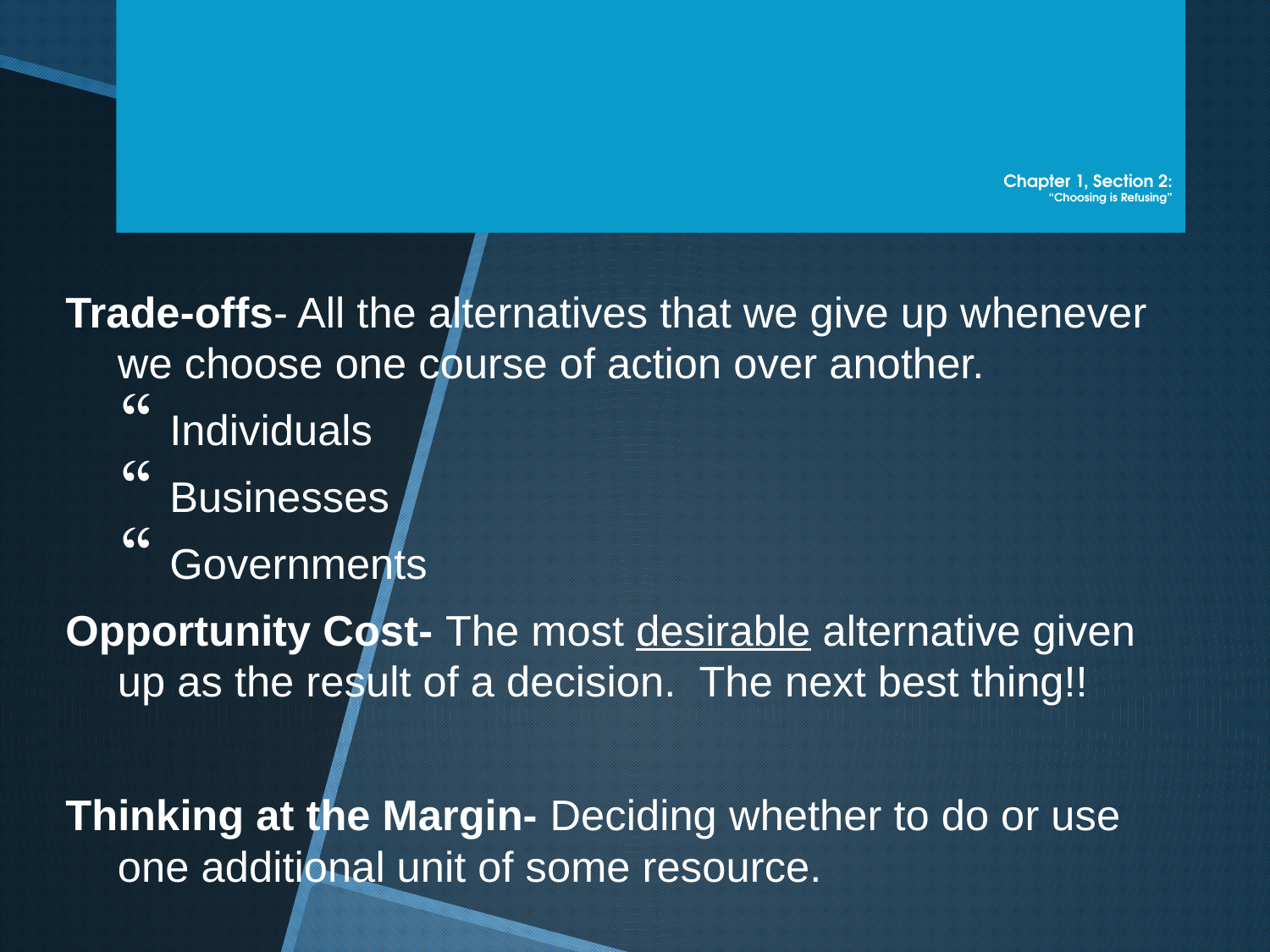

# Chapter 1, Section 2: “Choosing is Refusing”

Trade-offs- All the alternatives that we give up whenever we choose one course of action over another.
Individuals
Businesses
Governments
Opportunity Cost- The most desirable alternative given up as the result of a decision.  The next best thing!!

Thinking at the Margin- Deciding whether to do or use one additional unit of some resource.